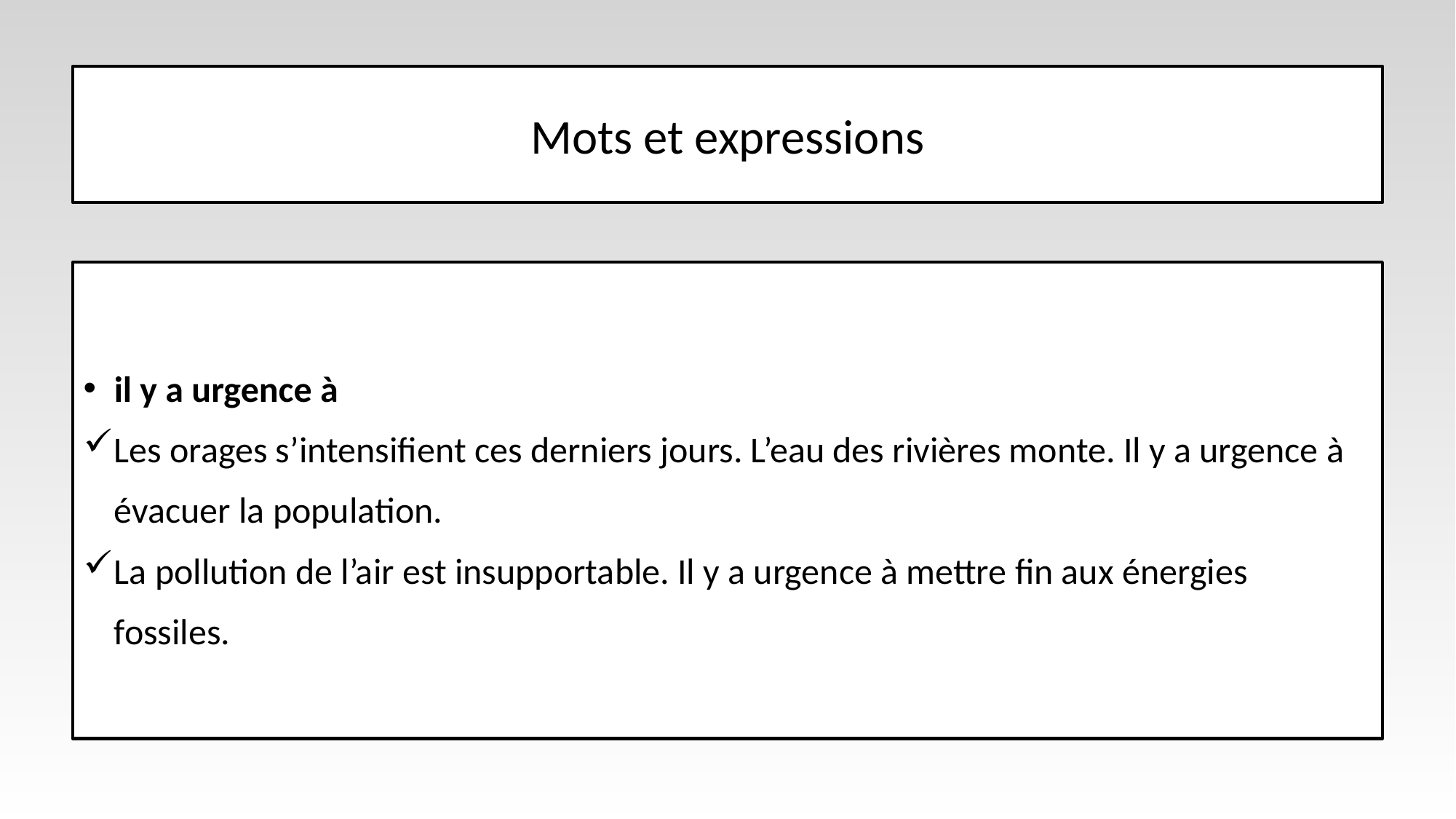

# Mots et expressions
il y a urgence à
Les orages s’intensifient ces derniers jours. L’eau des rivières monte. Il y a urgence à évacuer la population.
La pollution de l’air est insupportable. Il y a urgence à mettre fin aux énergies fossiles.